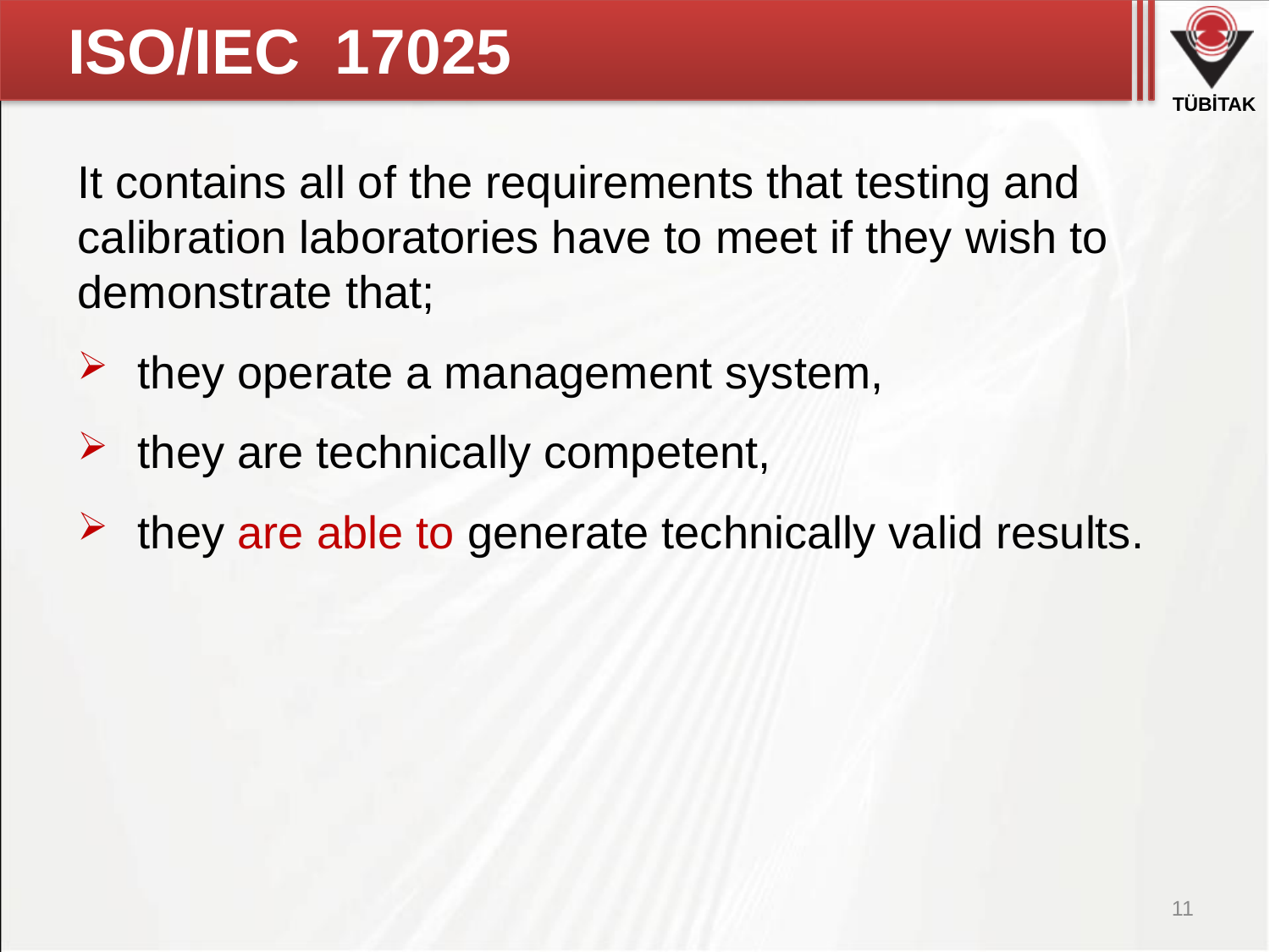

# ISO/IEC  17025
It contains all of the requirements that testing and calibration laboratories have to meet if they wish to demonstrate that;
 they operate a management system,
 they are technically competent,
 they are able to generate technically valid results.
11